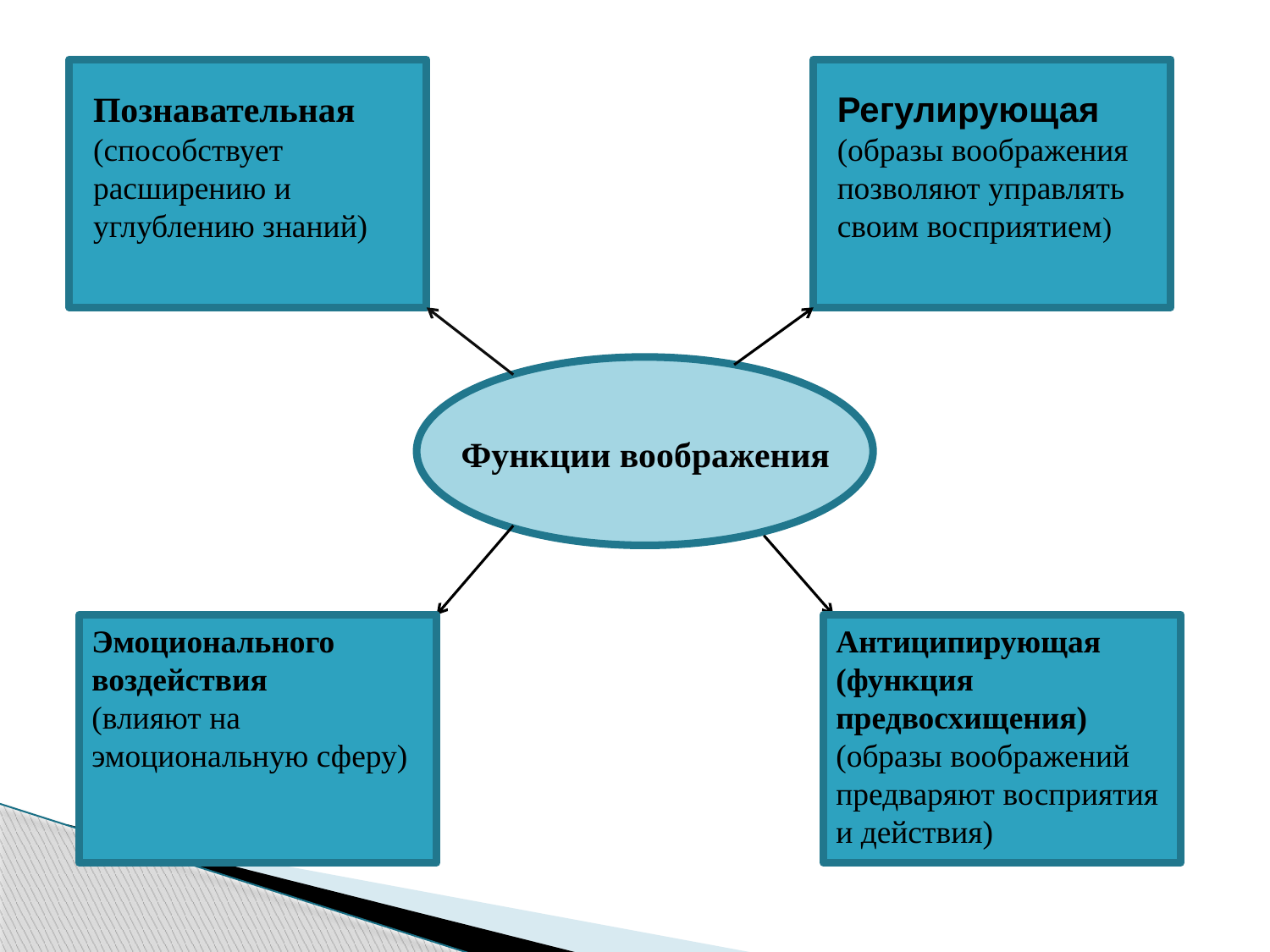

Познавательная
(способствует расширению и углублению знаний)

Регулирующая
(образы воображения позволяют управлять своим восприятием)

Функции воображения

Эмоционального воздействия
(влияют на эмоциональную сферу)

Антиципирующая
(функция предвосхищения)
(образы воображений предваряют восприятия и действия)